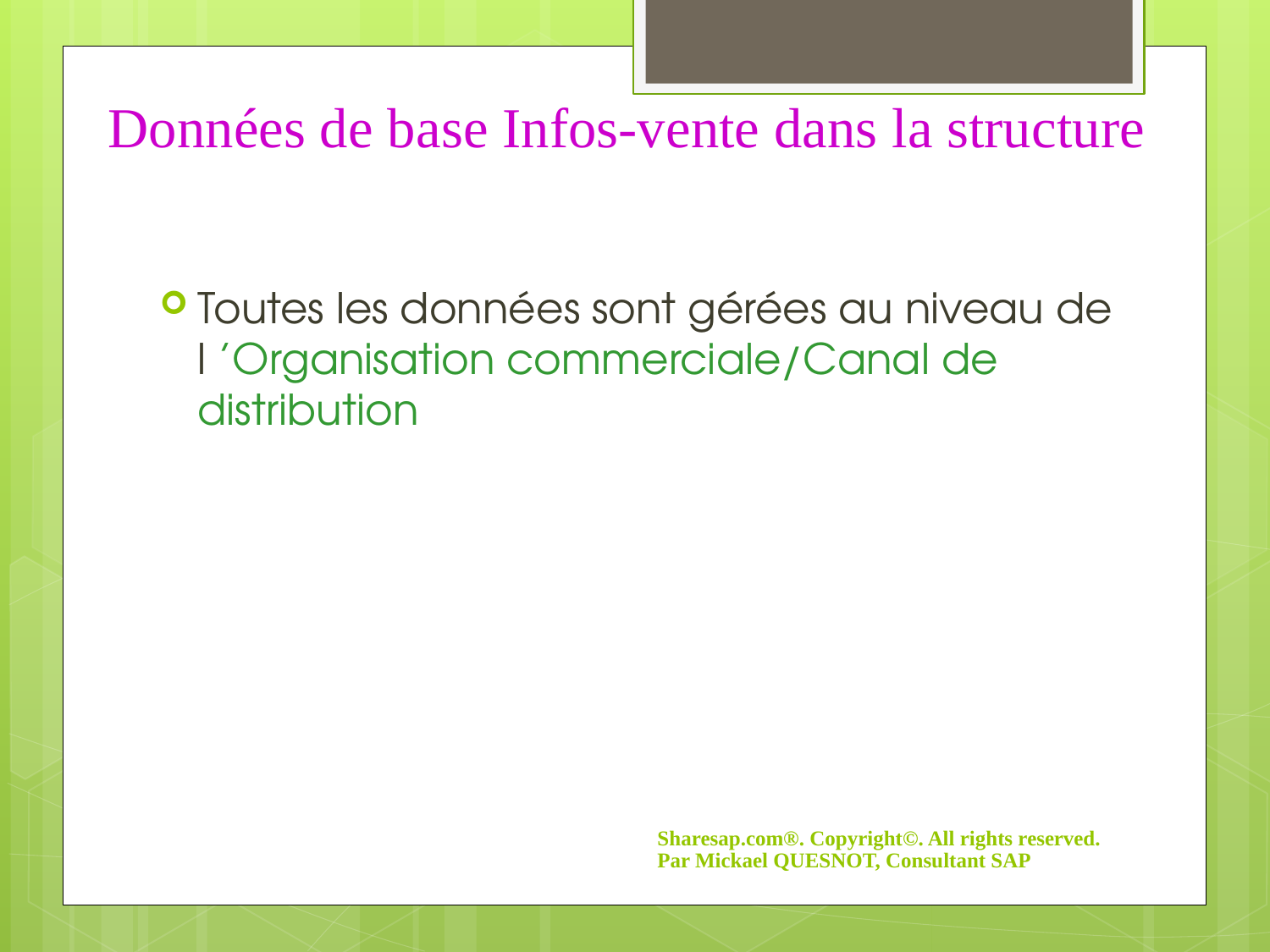

# Données de base Infos-vente dans la structure
Toutes les données sont gérées au niveau de l ’Organisation commerciale/Canal de distribution
Sharesap.com®. Copyright©. All rights reserved. Par Mickael QUESNOT, Consultant SAP